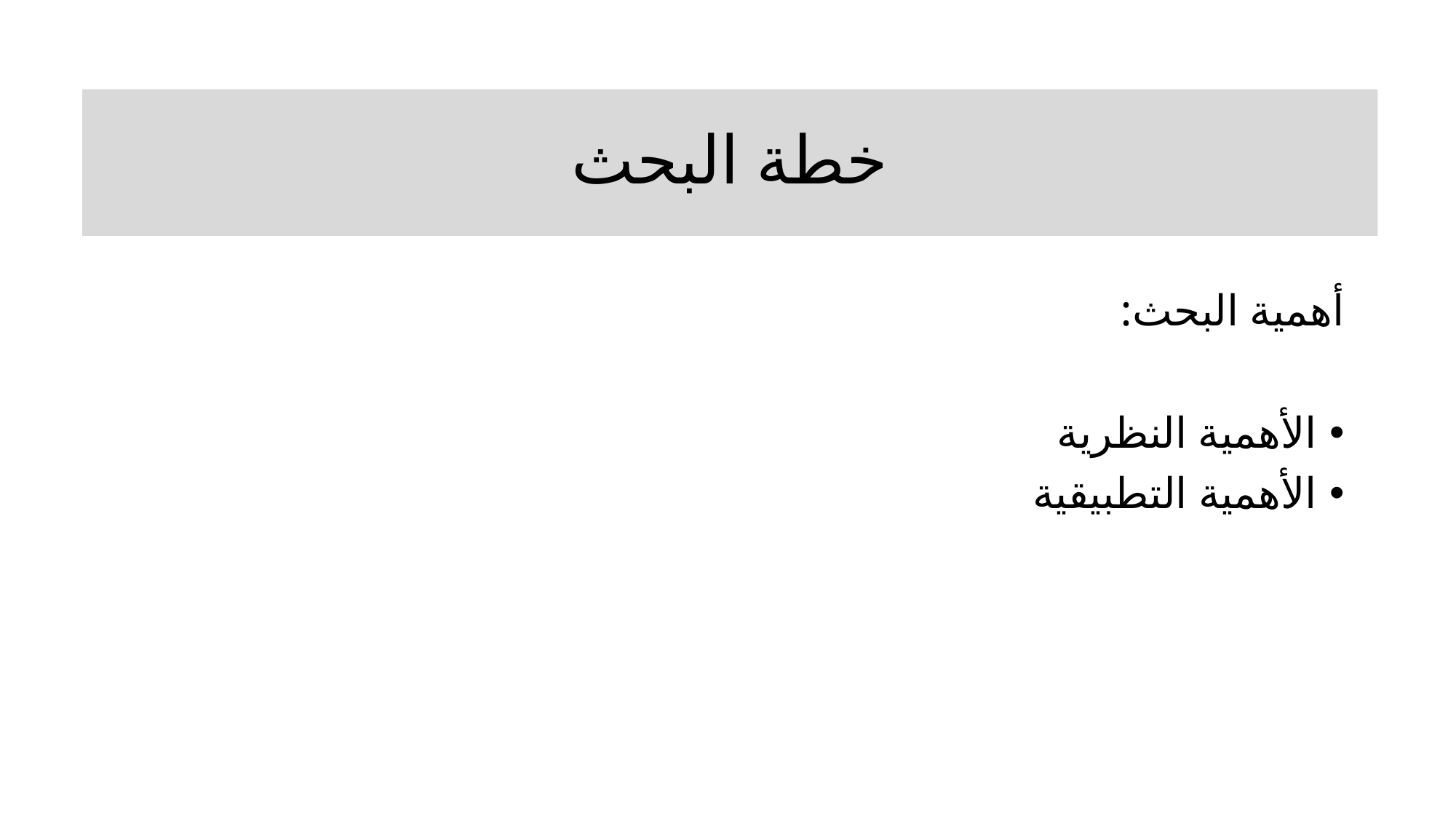

# خطة البحث

أهمية البحث:

الأهمية النظرية
الأهمية التطبيقية